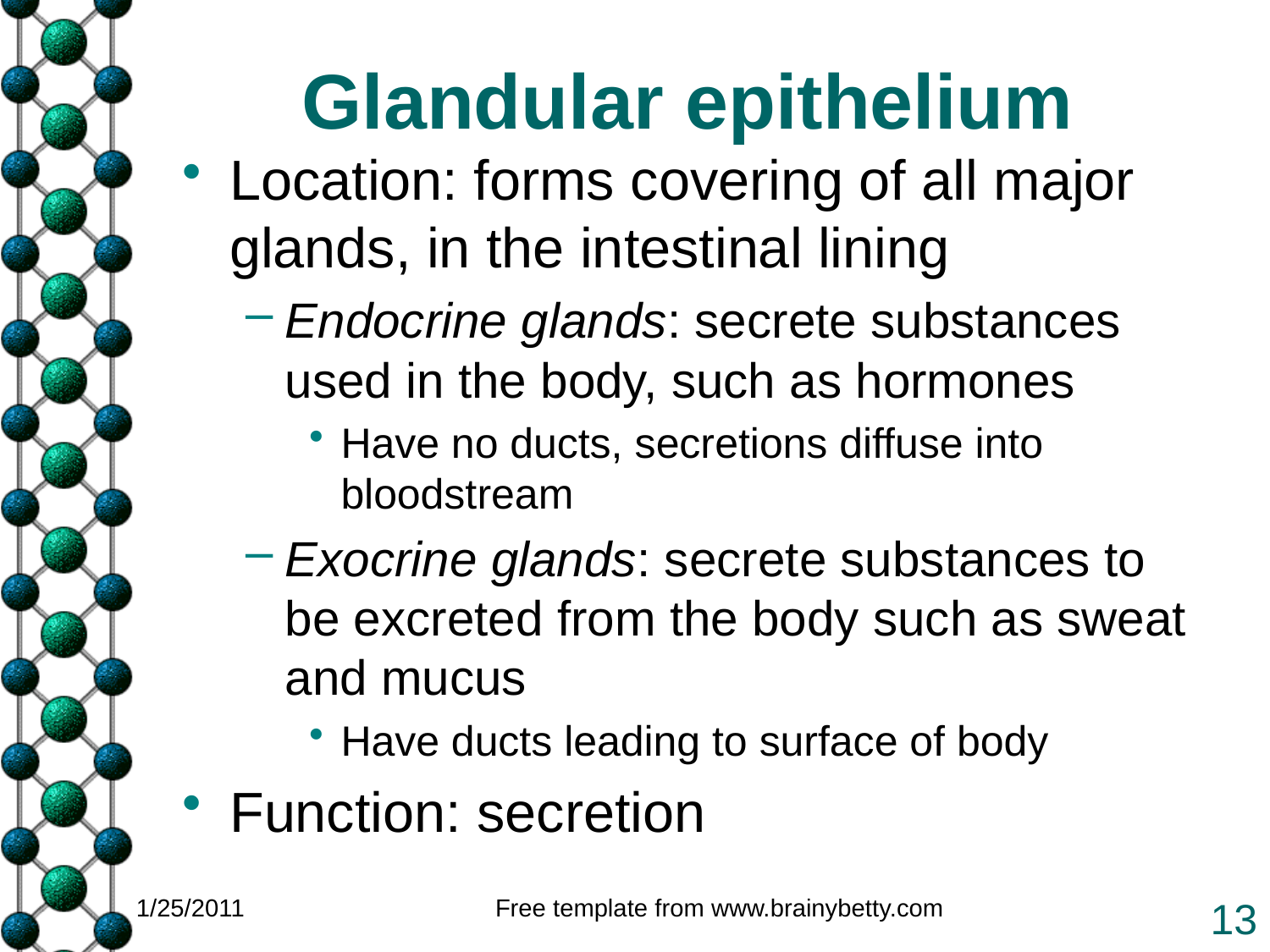

# Glandular epithelium
Location: forms covering of all major glands, in the intestinal lining
Endocrine glands: secrete substances used in the body, such as hormones
Have no ducts, secretions diffuse into bloodstream
Exocrine glands: secrete substances to be excreted from the body such as sweat and mucus
Have ducts leading to surface of body
Function: secretion
1/25/2011
Free template from www.brainybetty.com
13